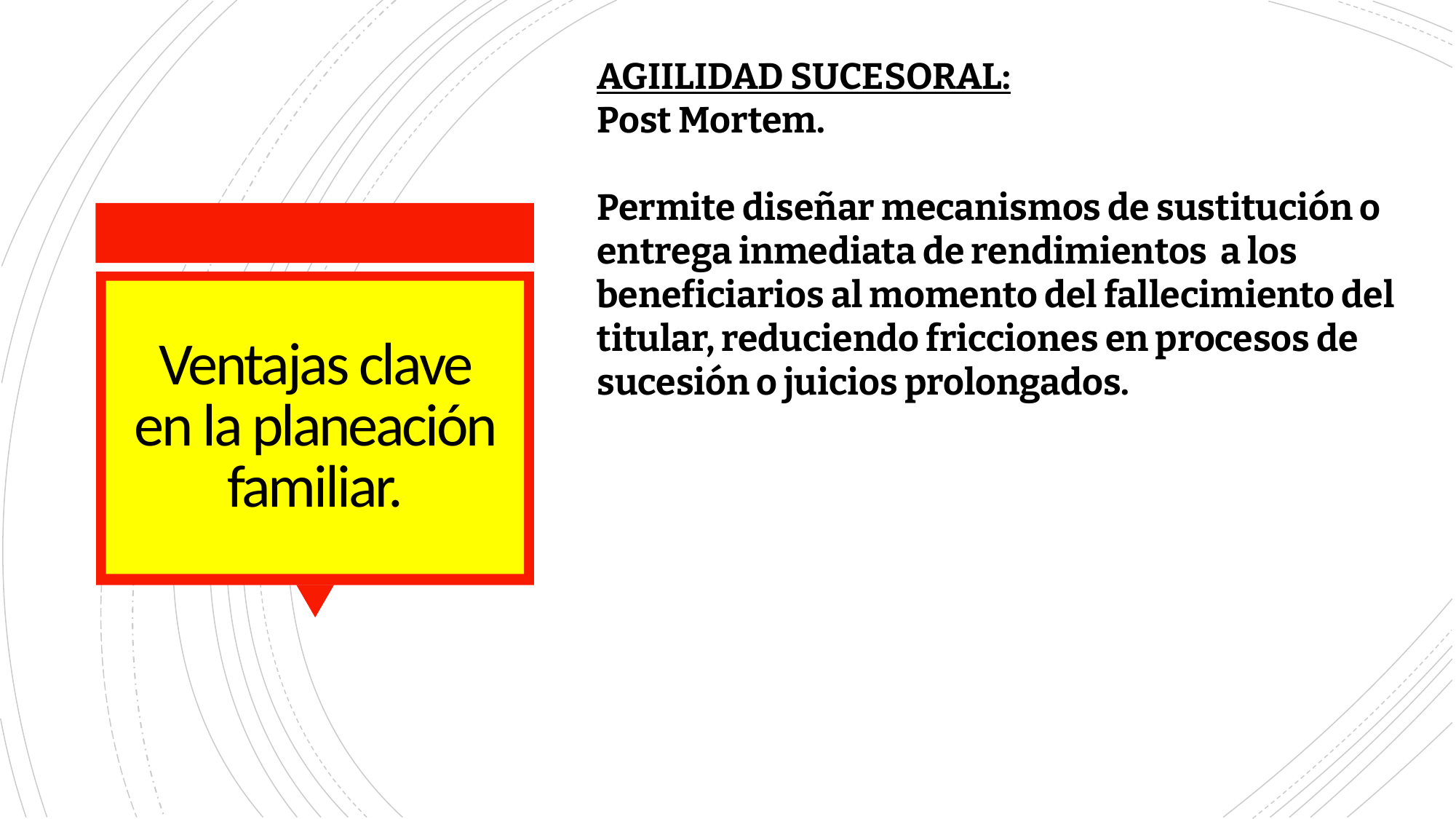

AGIILIDAD SUCESORAL:
Post Mortem.

Permite diseñar mecanismos de sustitución o entrega inmediata de rendimientos  a los beneficiarios al momento del fallecimiento del titular, reduciendo fricciones en procesos de sucesión o juicios prolongados.

# Ventajas clave en la planeación familiar.